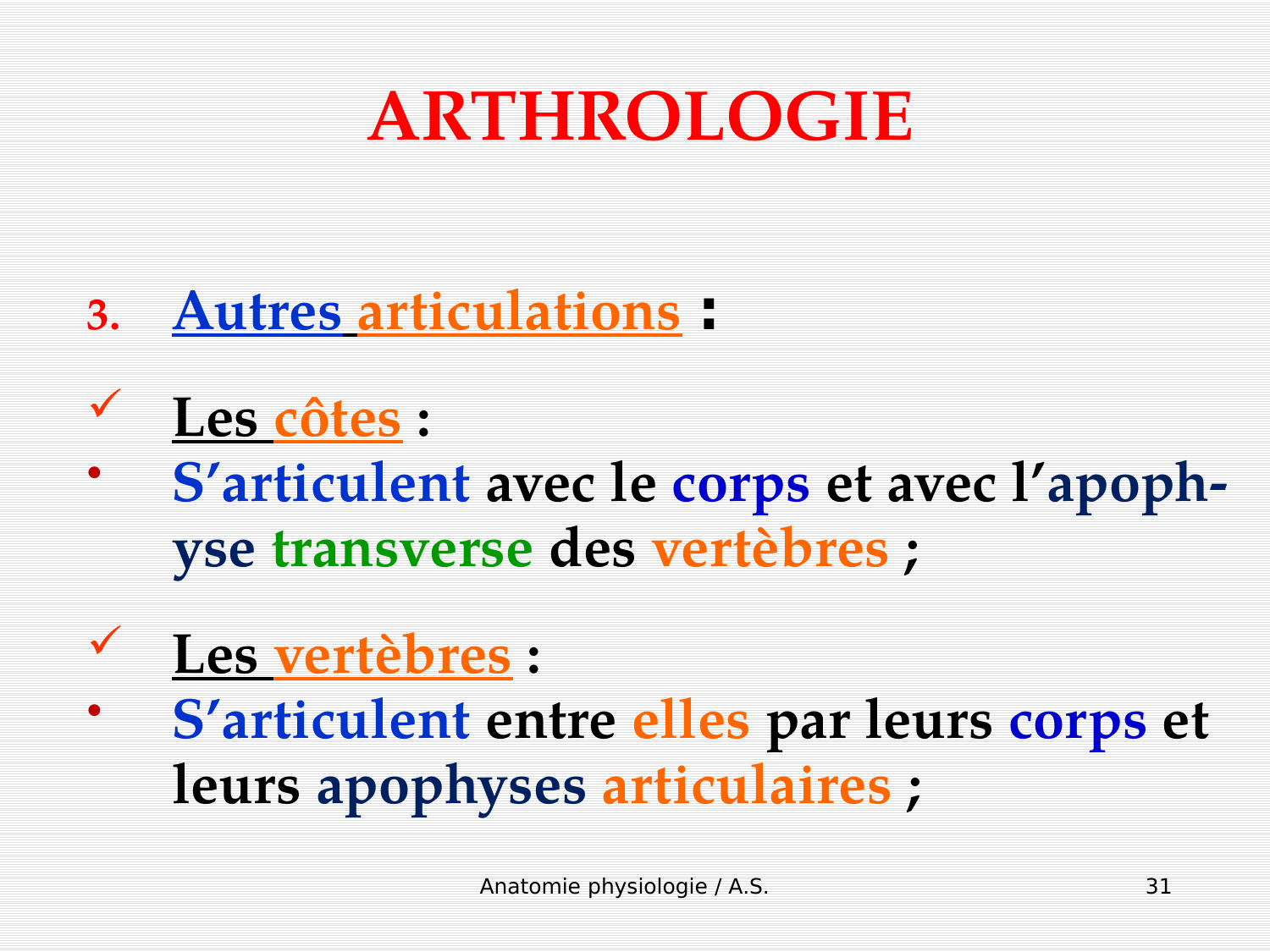

# ARTHROLOGIE

Autres articulations :

Les côtes :
S’articulent avec le corps et avec l’apoph-
      yse transverse des vertèbres ;

Les vertèbres :
S’articulent entre elles par leurs corps et
      leurs apophyses articulaires ;

Anatomie physiologie / A.S.
31